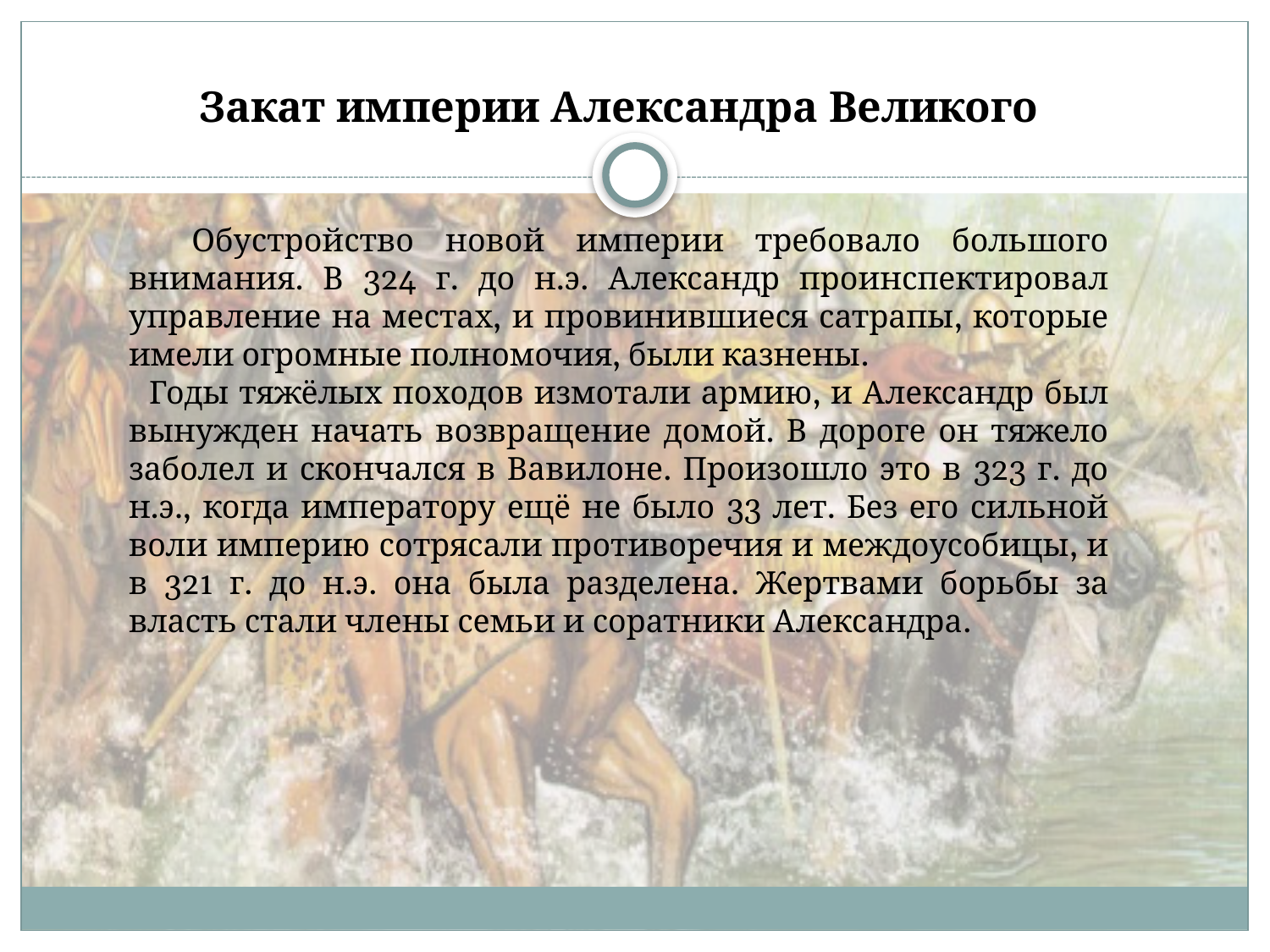

Закат империи Александра Великого

  Обустройство новой империи требовало большого внимания. В 324 г. до н.э. Александр проинспектировал управление на местах, и провинившиеся сатрапы, которые имели огромные полномочия, были казнены.
  Годы тяжёлых походов измотали армию, и Александр был вынужден начать возвращение домой. В дороге он тяжело заболел и скончался в Вавилоне. Произошло это в 323 г. до н.э., когда императору ещё не было 33 лет. Без его сильной воли империю сотрясали противоречия и междоусобицы, и в 321 г. до н.э. она была разделена. Жертвами борьбы за власть стали члены семьи и соратники Александра.